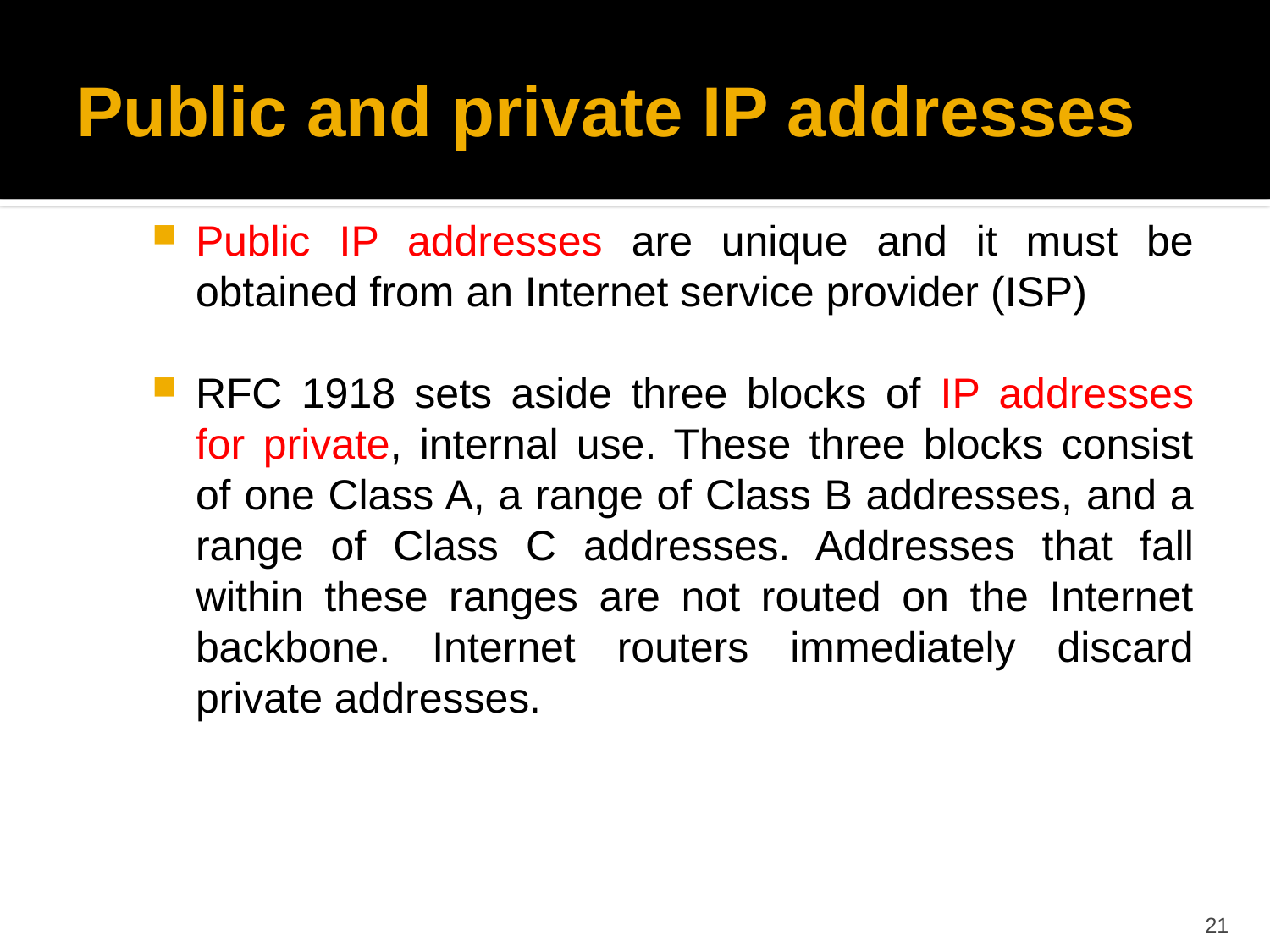

# Public and private IP addresses
Public IP addresses are unique and it must be obtained from an Internet service provider (ISP)

RFC 1918 sets aside three blocks of IP addresses for private, internal use. These three blocks consist of one Class A, a range of Class B addresses, and a range of Class C addresses. Addresses that fall within these ranges are not routed on the Internet backbone. Internet routers immediately discard private addresses.

21